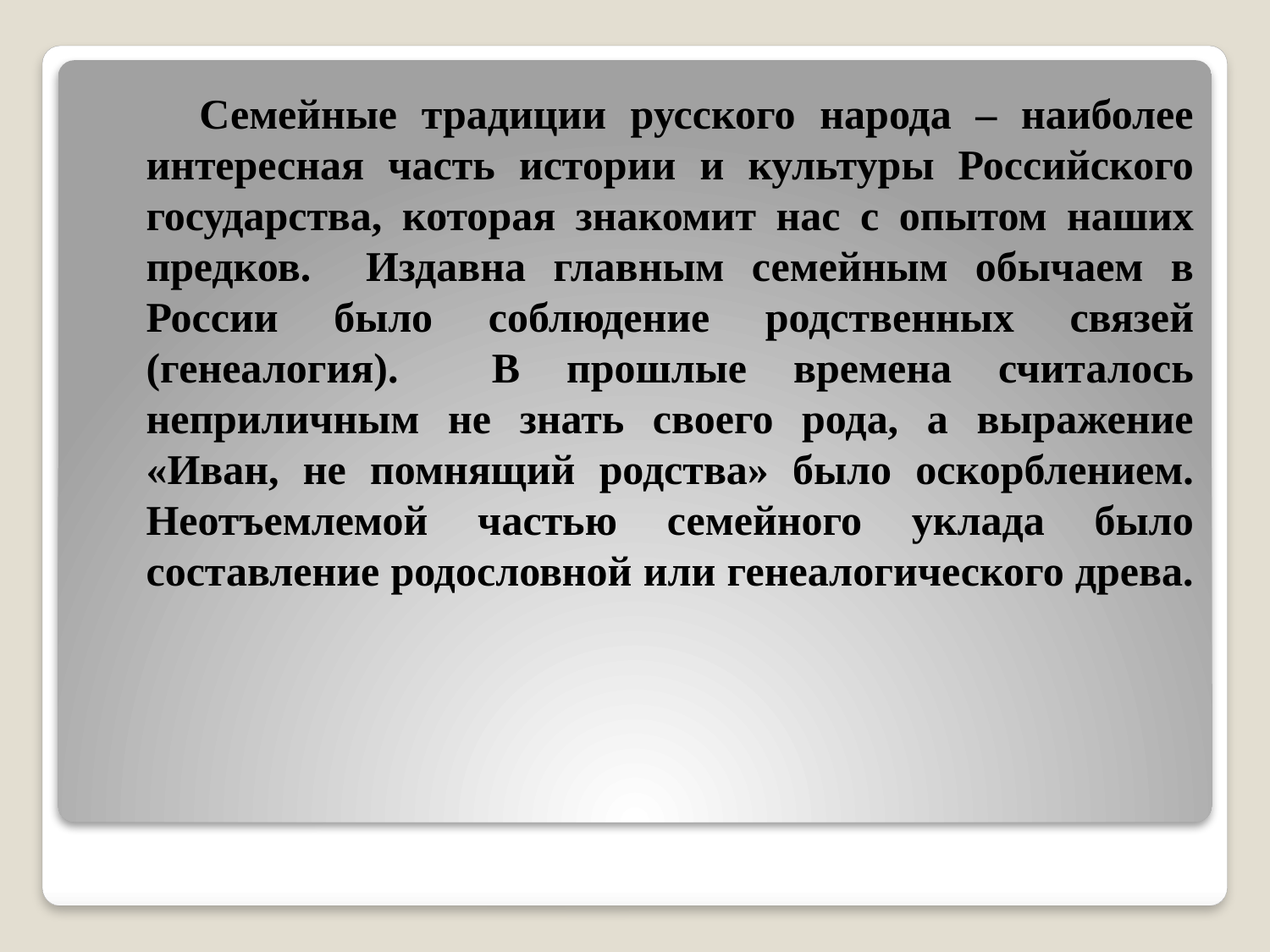

Семейные традиции русского народа – наиболее интересная часть истории и культуры Российского государства, которая знакомит нас с опытом наших предков.  Издавна главным семейным обычаем в России было соблюдение родственных связей (генеалогия).  В прошлые времена считалось неприличным не знать своего рода, а выражение «Иван, не помнящий родства» было оскорблением. Неотъемлемой частью семейного уклада было составление родословной или генеалогического древа.

#